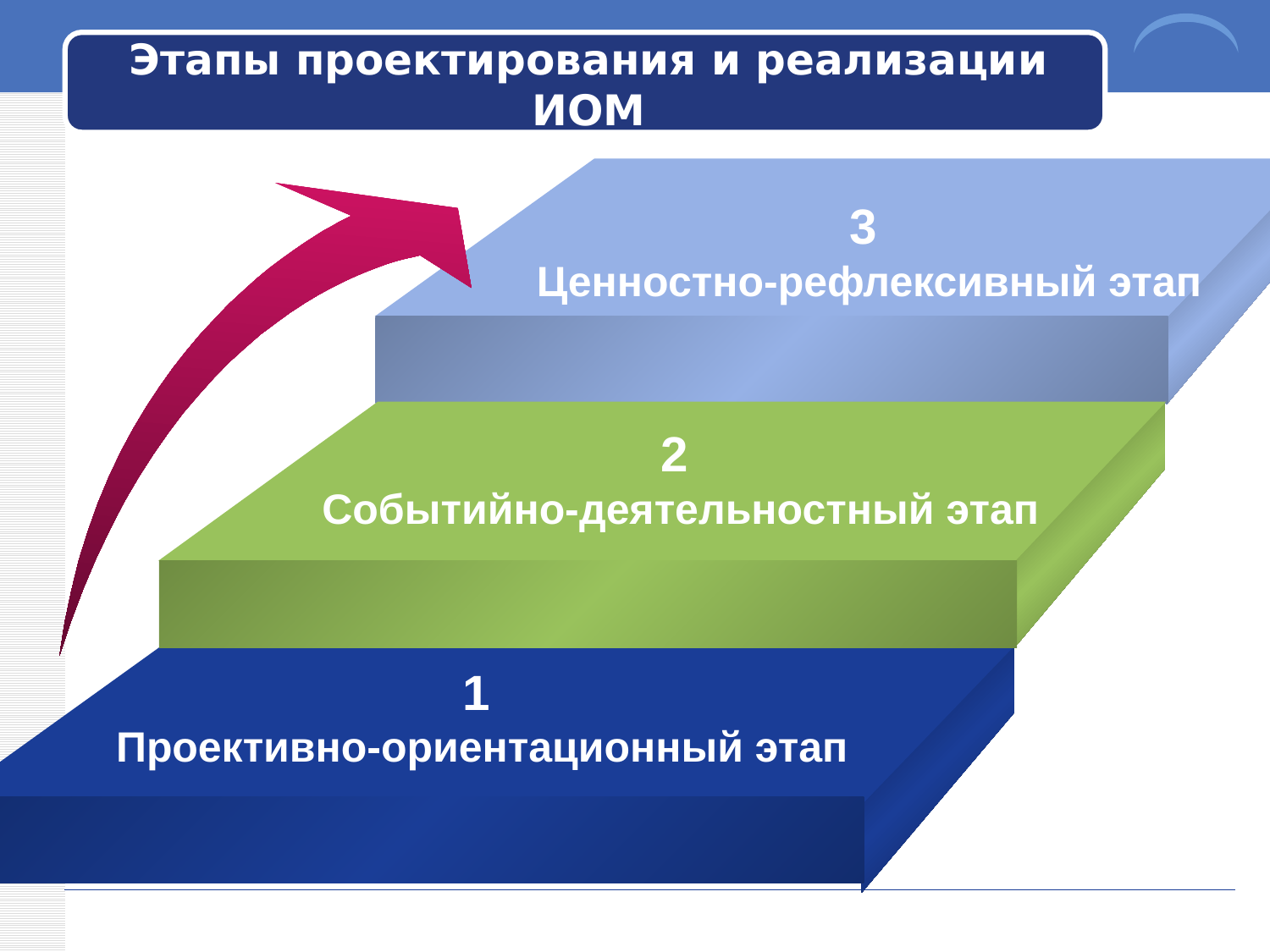

# Этапы проектирования и реализации ИОМ

3
 Ценностно-рефлексивный этап
2
 Событийно-деятельностный этап
1
 Проективно-ориентационный этап